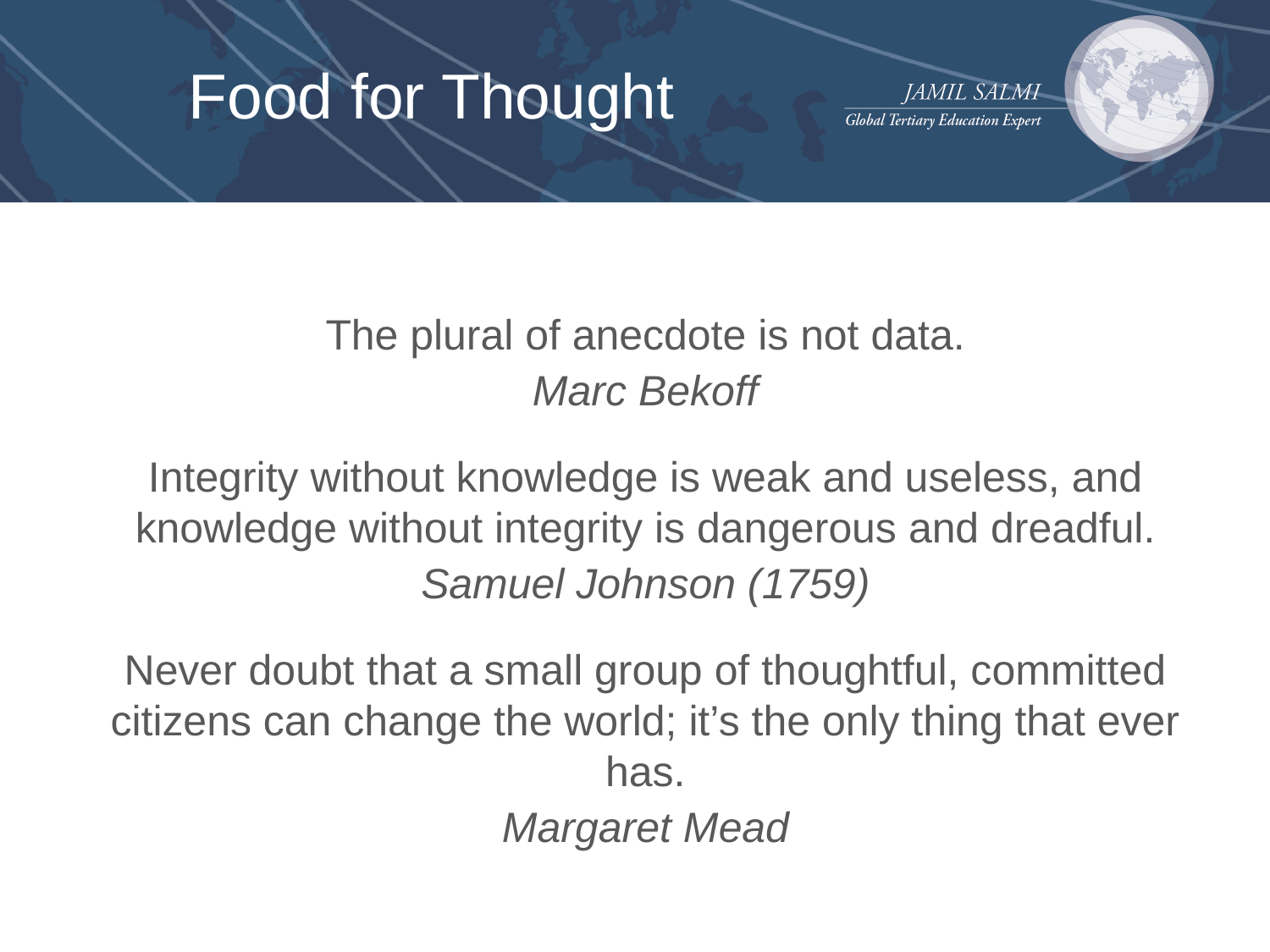

# Food for Thought
The plural of anecdote is not data.
Marc Bekoff
Integrity without knowledge is weak and useless, and knowledge without integrity is dangerous and dreadful.
Samuel Johnson (1759)
Never doubt that a small group of thoughtful, committed citizens can change the world; it’s the only thing that ever has.
Margaret Mead